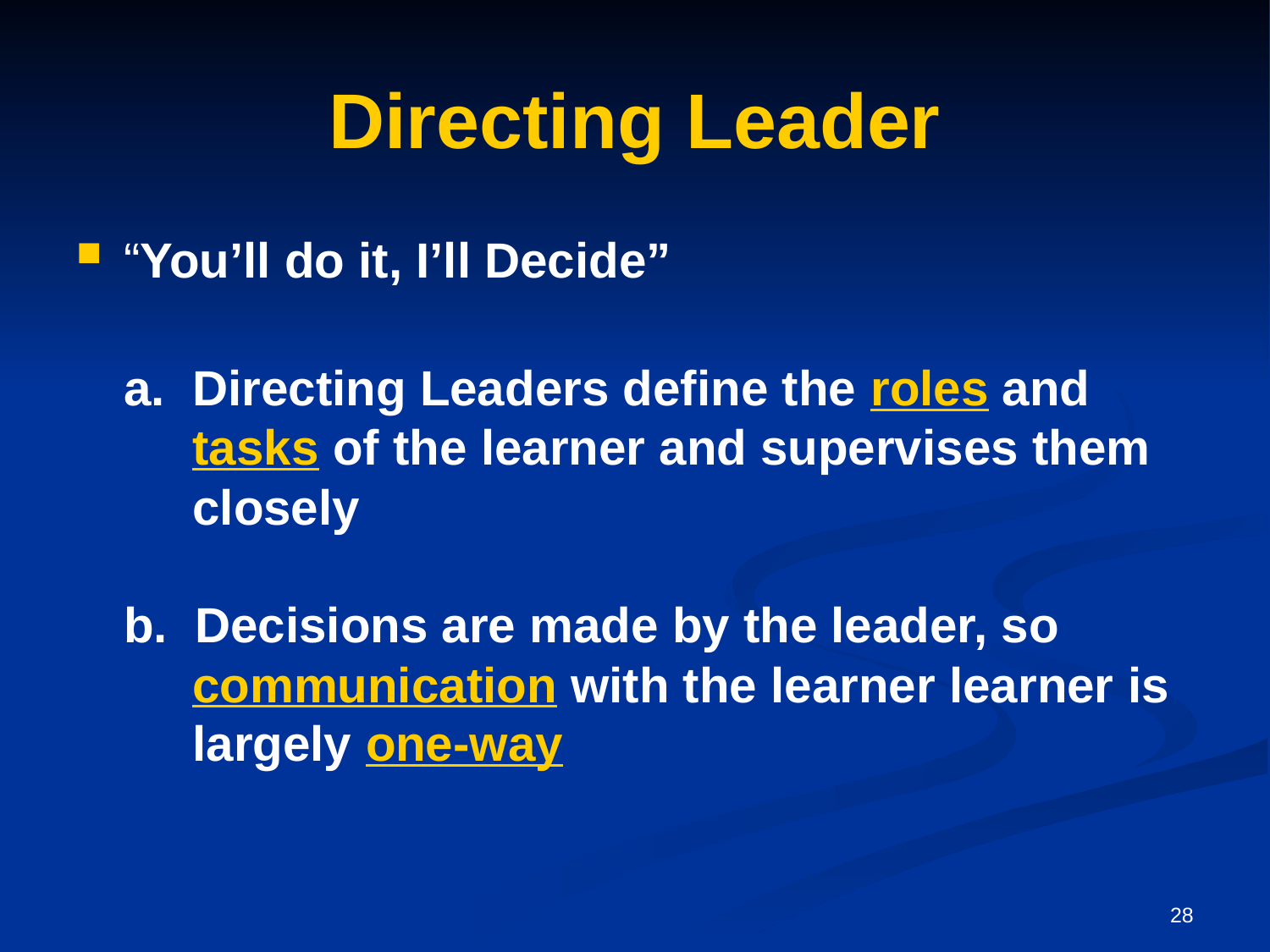

# Directing Leader
“You’ll do it, I’ll Decide”

	a.  Directing Leaders define the roles and
	     tasks of the learner and supervises them
	     closely

	b.  Decisions are made by the leader, so
	     communication with the learner learner is
	     largely one-way
28